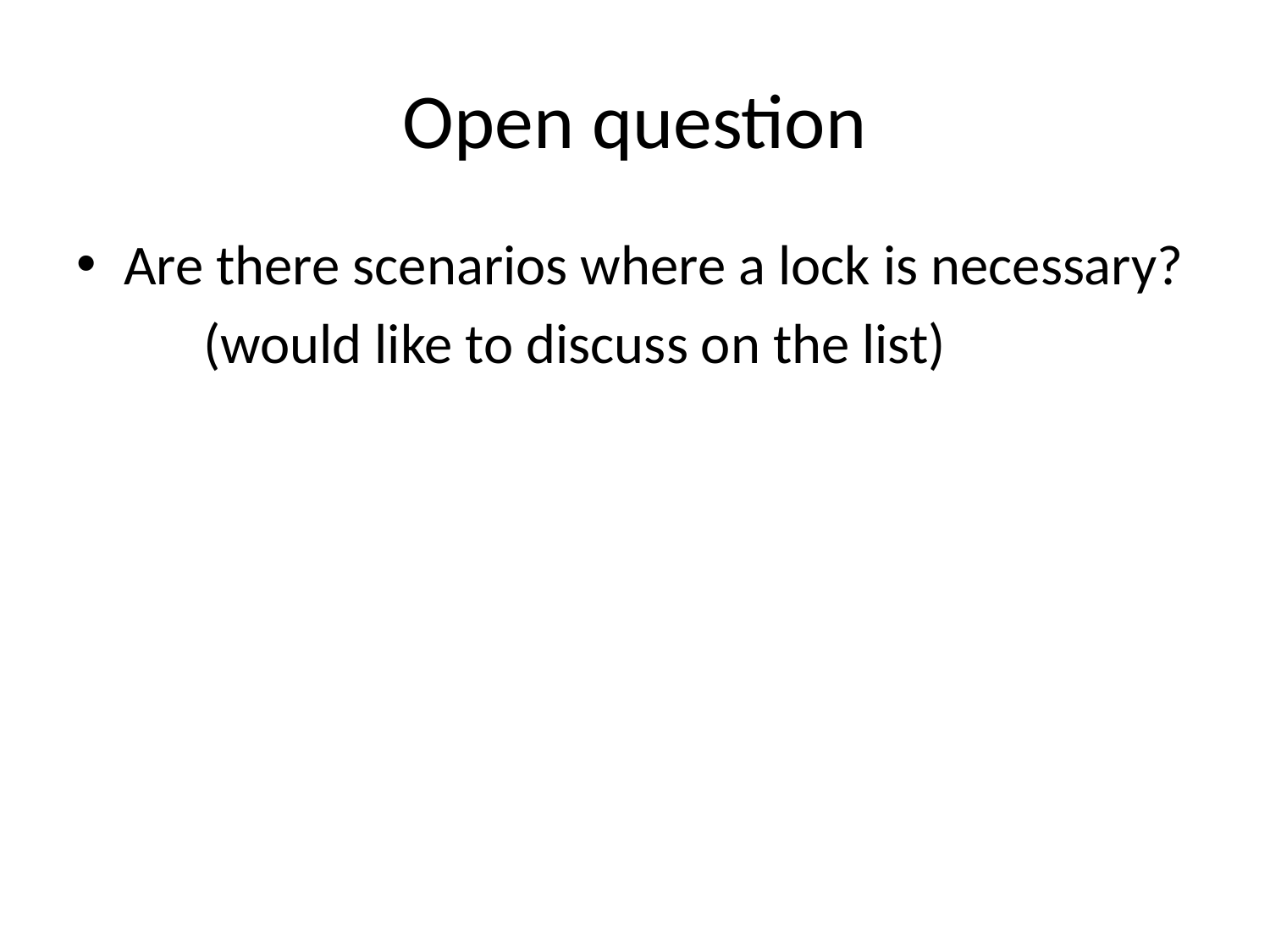

# Open question
Are there scenarios where a lock is necessary?
	(would like to discuss on the list)